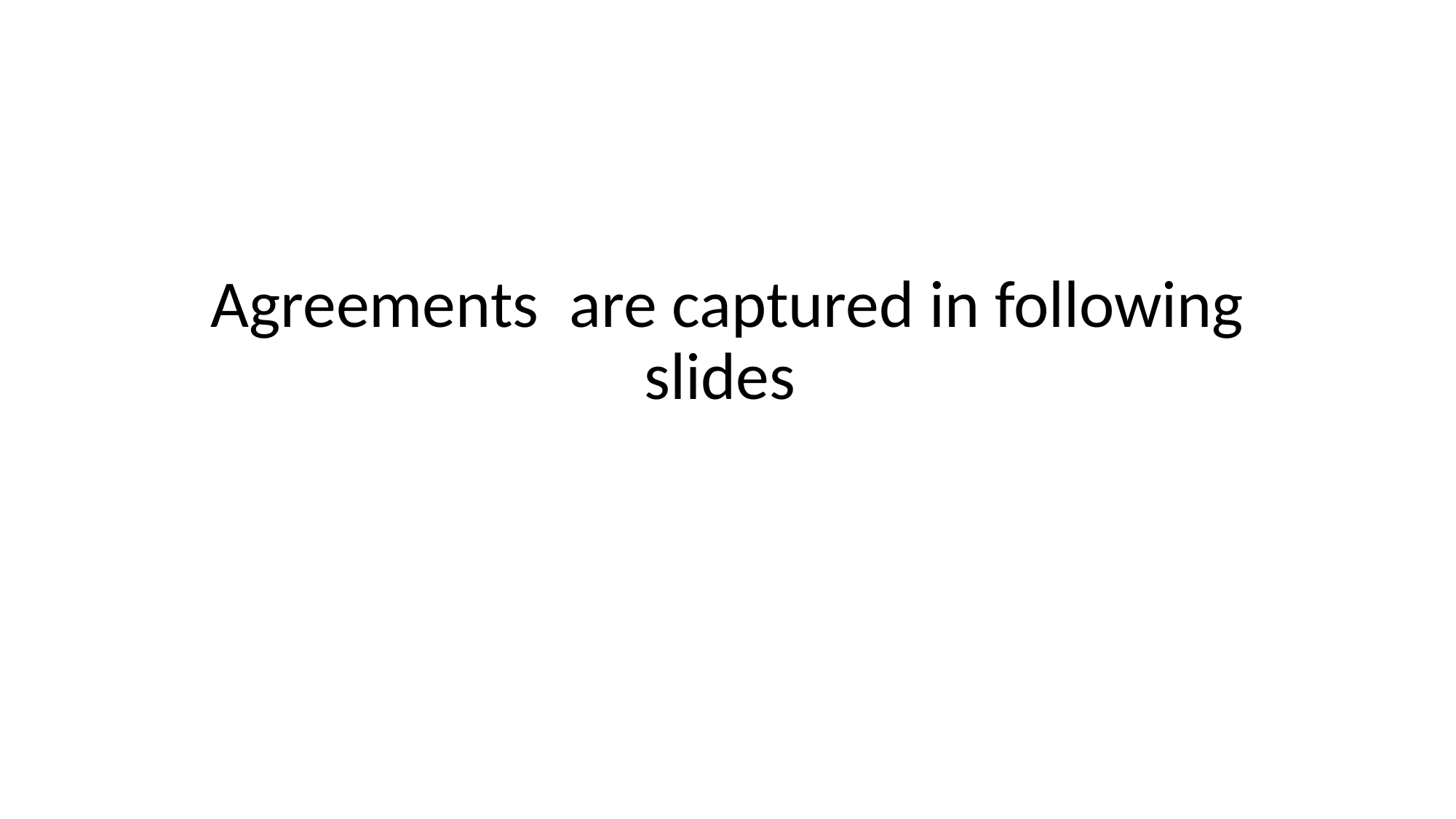

# Agreements  are captured in following slides